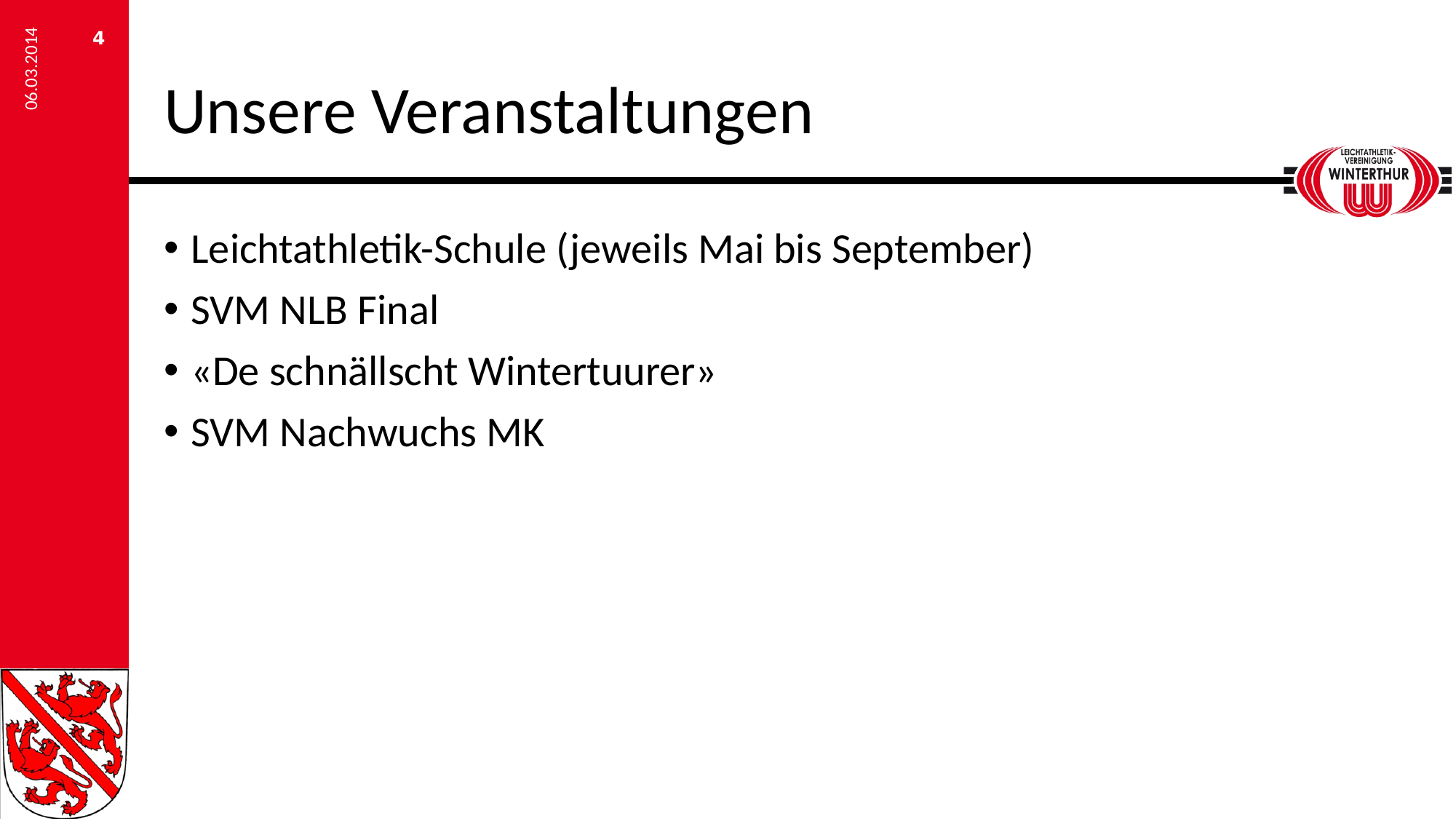

4
# Unsere Veranstaltungen
06.03.2014
Leichtathletik-Schule (jeweils Mai bis September)
SVM NLB Final
«De schnällscht Wintertuurer»
SVM Nachwuchs MK